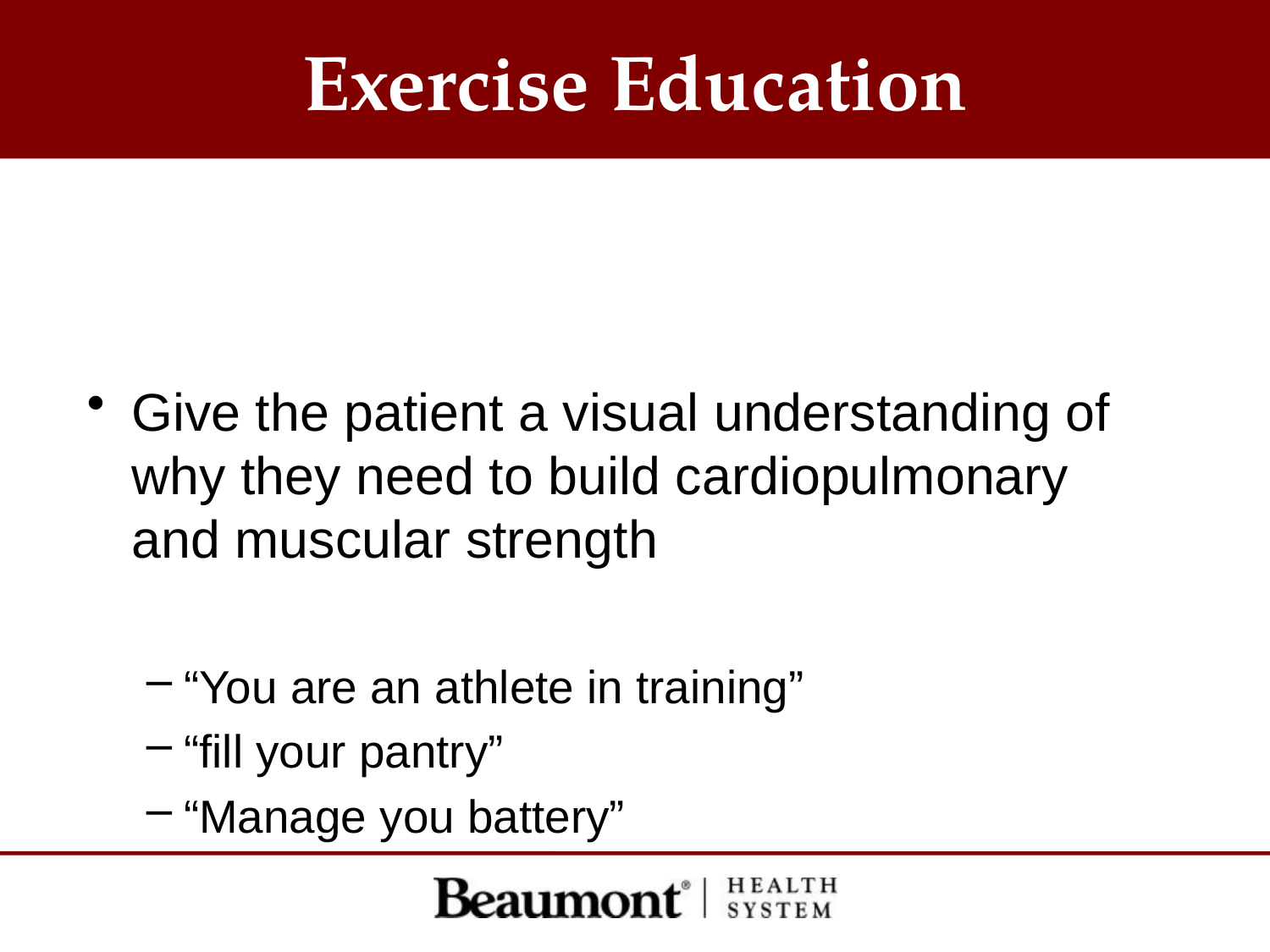

# Exercise Education
Give the patient a visual understanding of why they need to build cardiopulmonary and muscular strength

“You are an athlete in training”
“fill your pantry”
“Manage you battery”